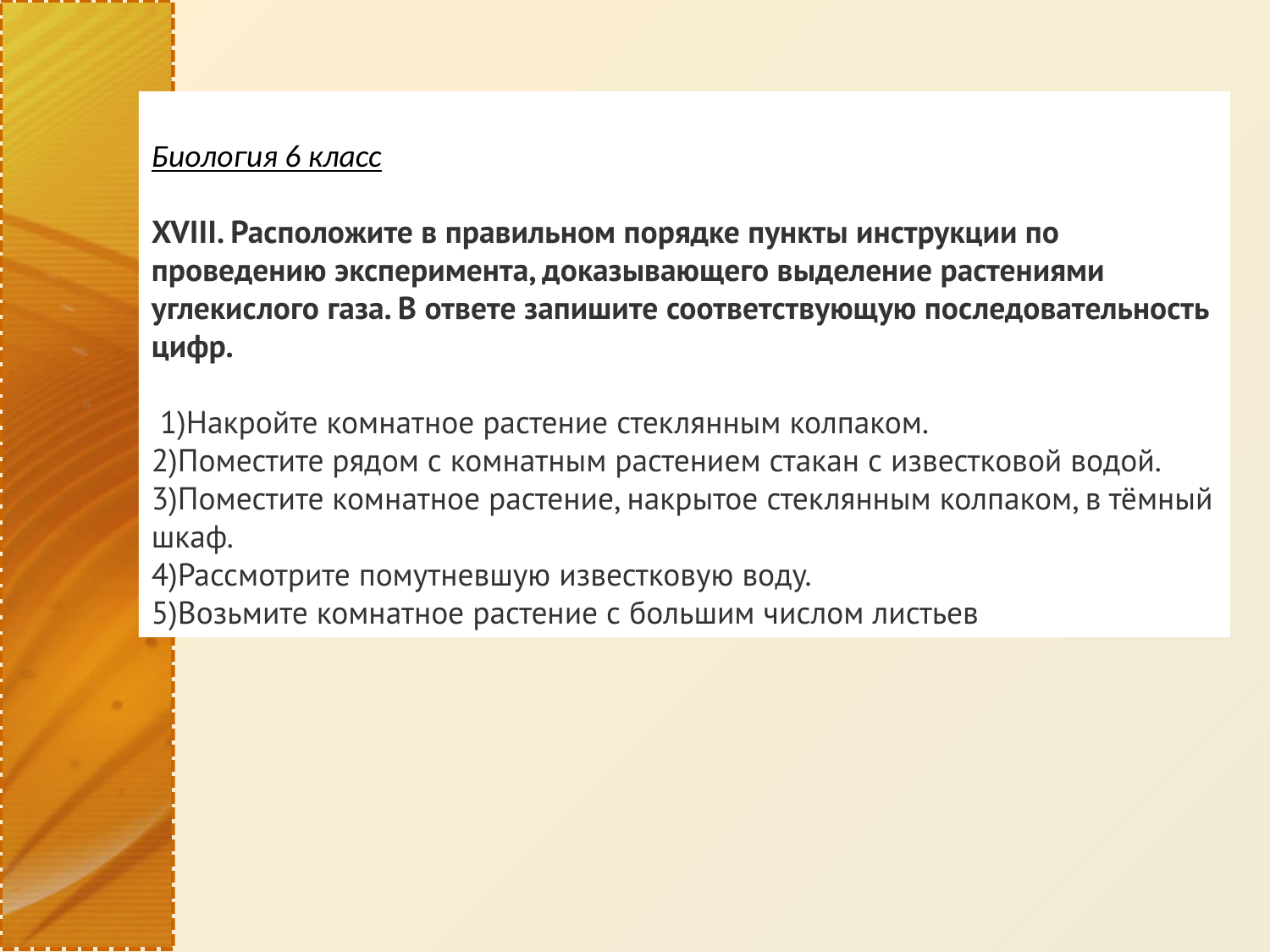

Биология 6 класс

XVIII. Расположите в правильном порядке пункты инструкции по проведению эксперимента, доказывающего выделение растениями углекислого газа. В ответе запишите соответствующую последовательность цифр.

 1)Накройте комнатное растение стеклянным колпаком.
2)Поместите рядом с комнатным растением стакан с известковой водой.
3)Поместите комнатное растение, накрытое стеклянным колпаком, в тёмный шкаф.
4)Рассмотрите помутневшую известковую воду.
5)Возьмите комнатное растение с большим числом листьев